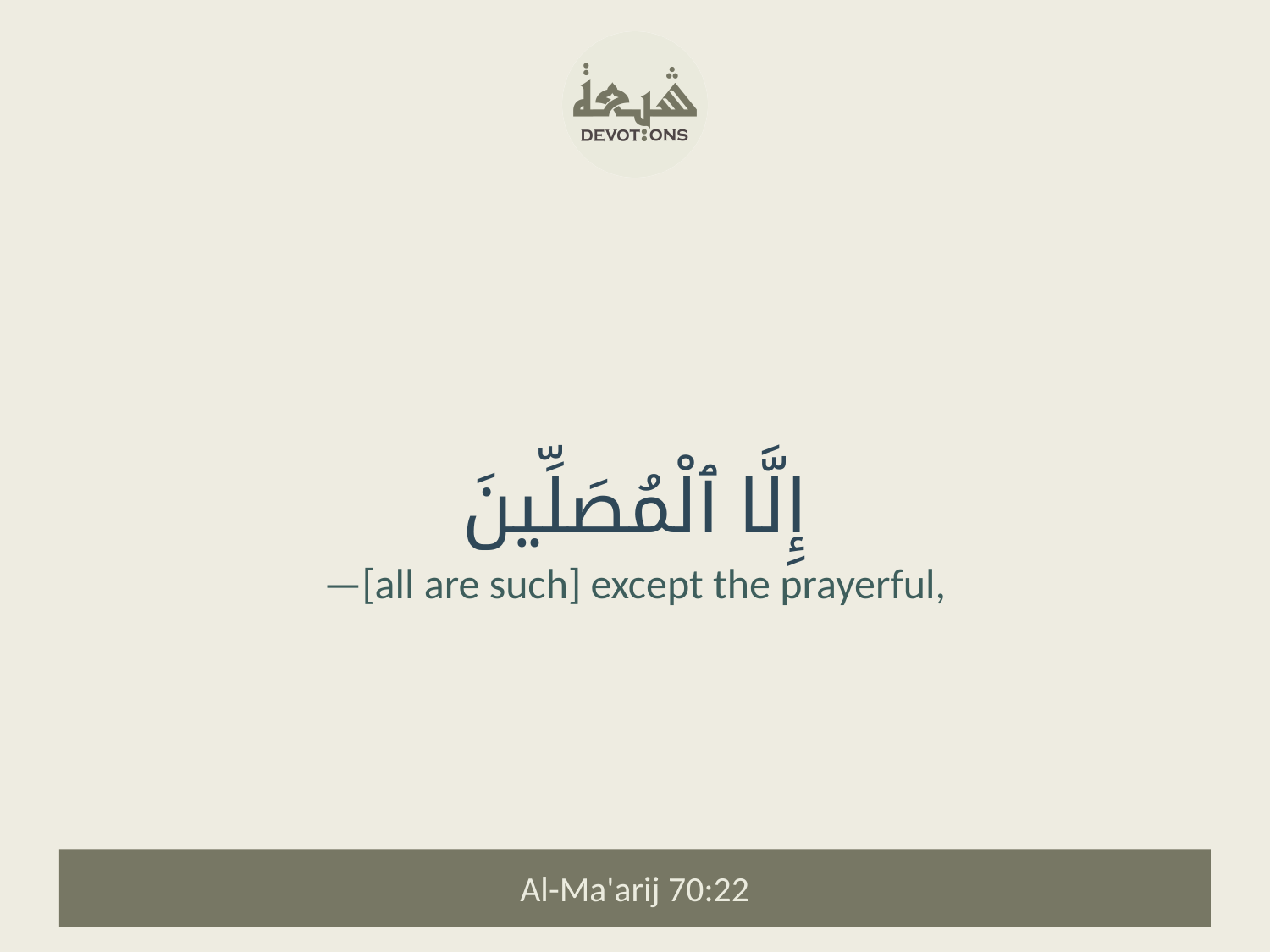

إِلَّا ٱلْمُصَلِّينَ
—[all are such] except the prayerful,
Al-Ma'arij 70:22